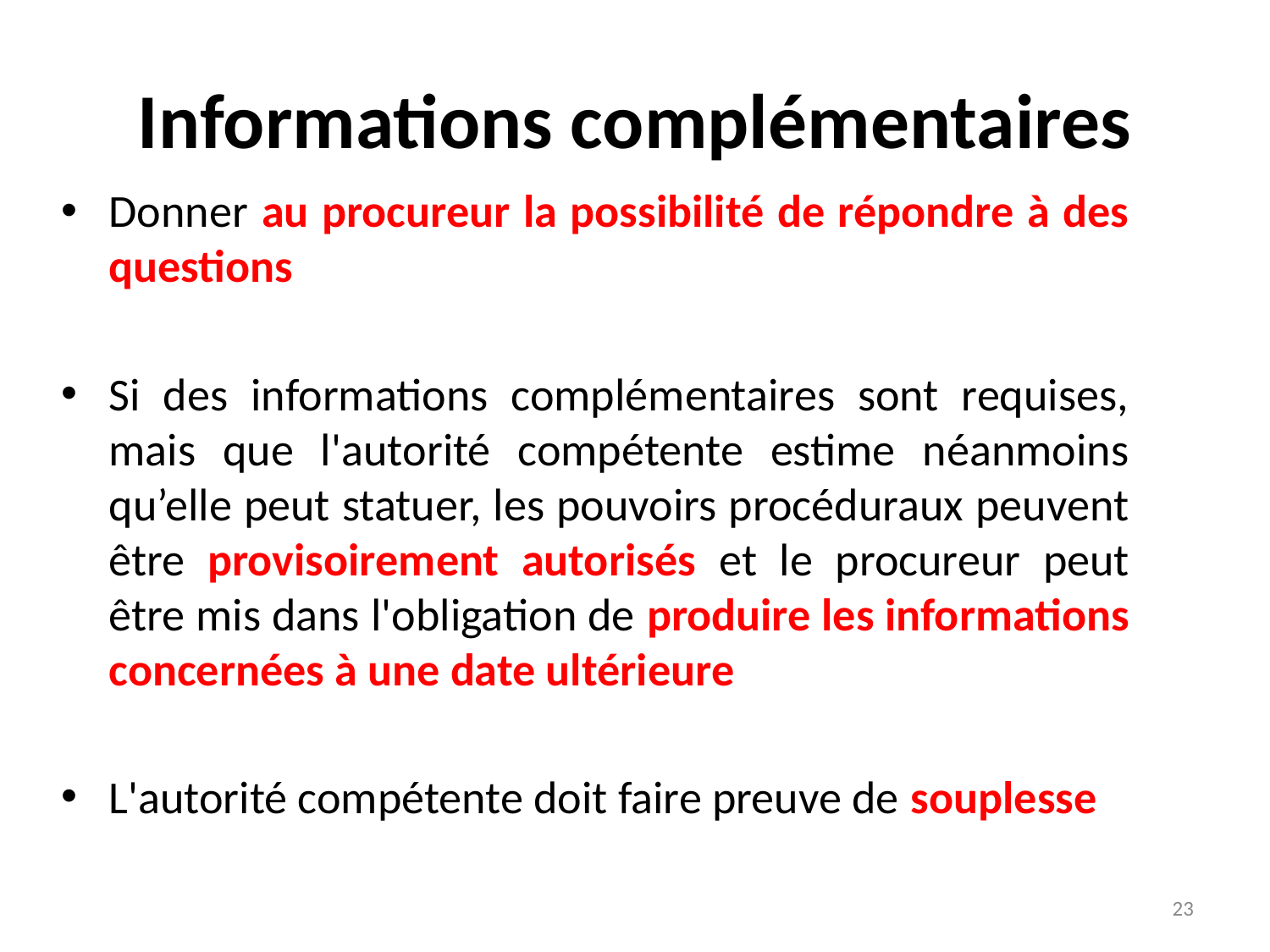

# Informations complémentaires
Donner au procureur la possibilité de répondre à des questions

Si des informations complémentaires sont requises, mais que l'autorité compétente estime néanmoins qu’elle peut statuer, les pouvoirs procéduraux peuvent être provisoirement autorisés et le procureur peut être mis dans l'obligation de produire les informations concernées à une date ultérieure

L'autorité compétente doit faire preuve de souplesse
23